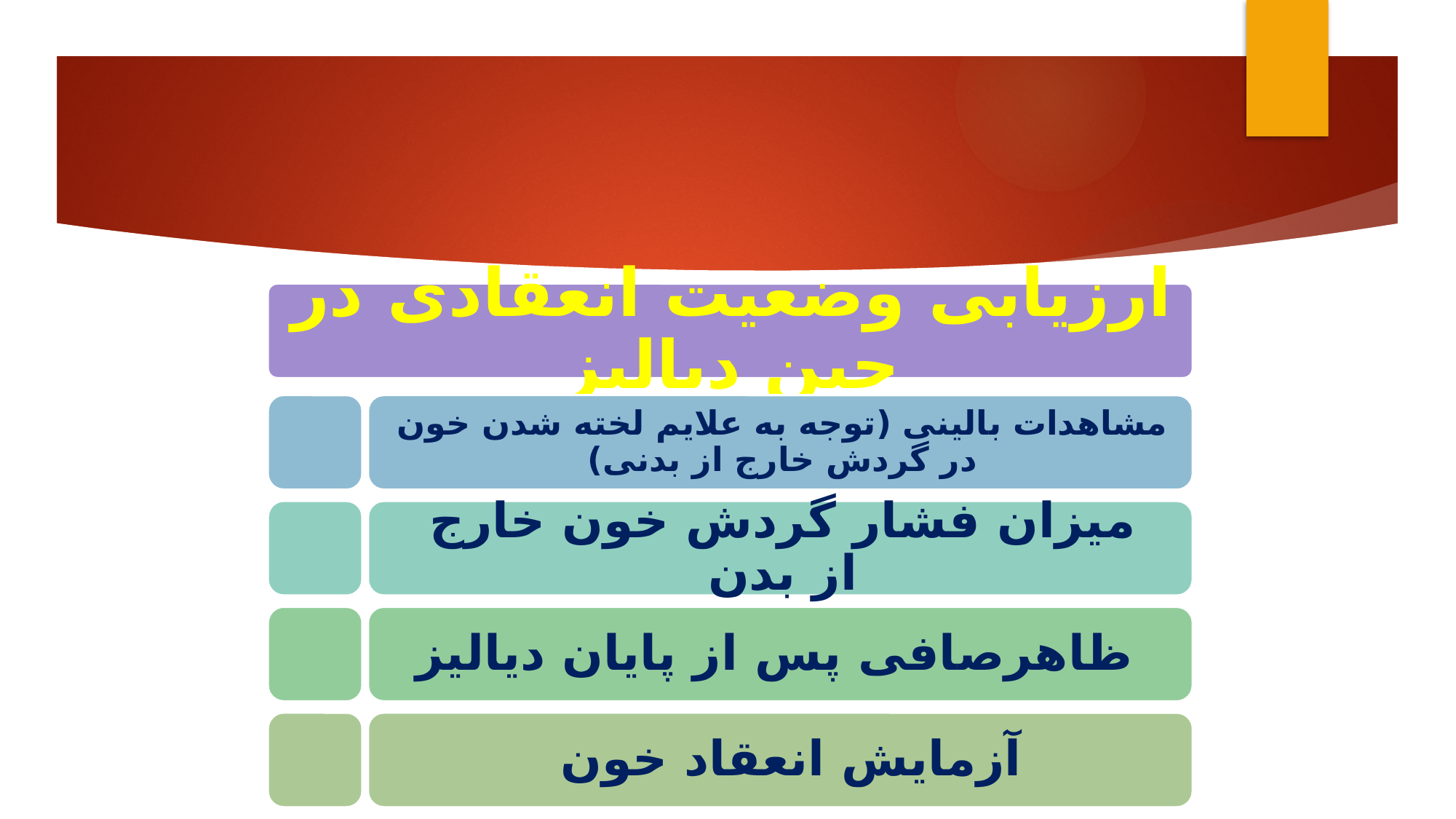

ارزیابی وضعیت انعقادی در حین دیالیز
مشاهدات بالینی (توجه به علایم لخته شدن خون در گردش خارج از بدنی)
میزان فشار گردش خون خارج از بدن
ظاهرصافی پس از پایان دیالیز
آزمایش انعقاد خون